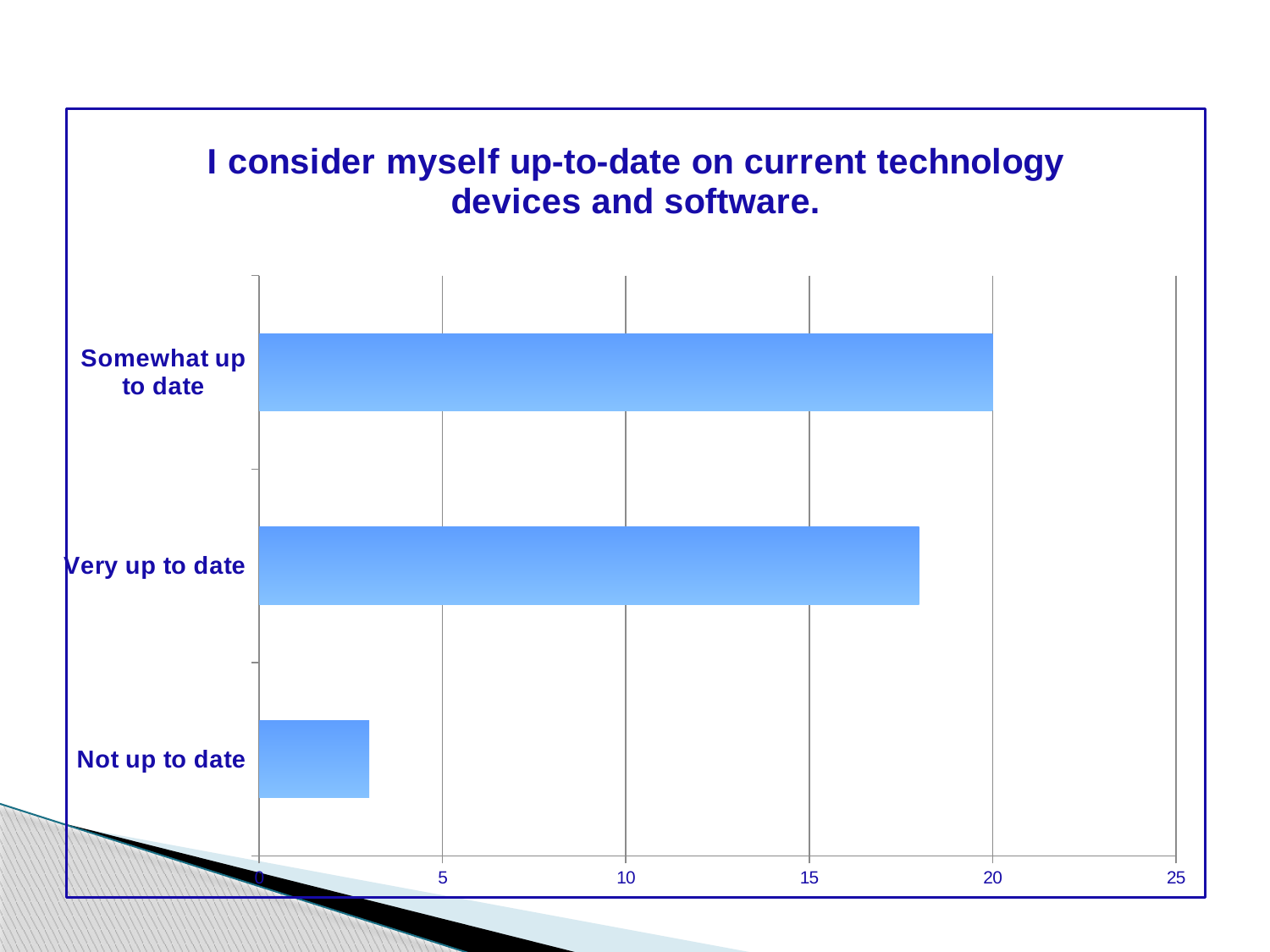

### Chart: I consider myself up-to-date on current technology devices and software.

| Category | Total |
|---|---|
| Not up to date | 3.0 |
| Very up to date | 18.0 |
| Somewhat up to date | 20.0 |